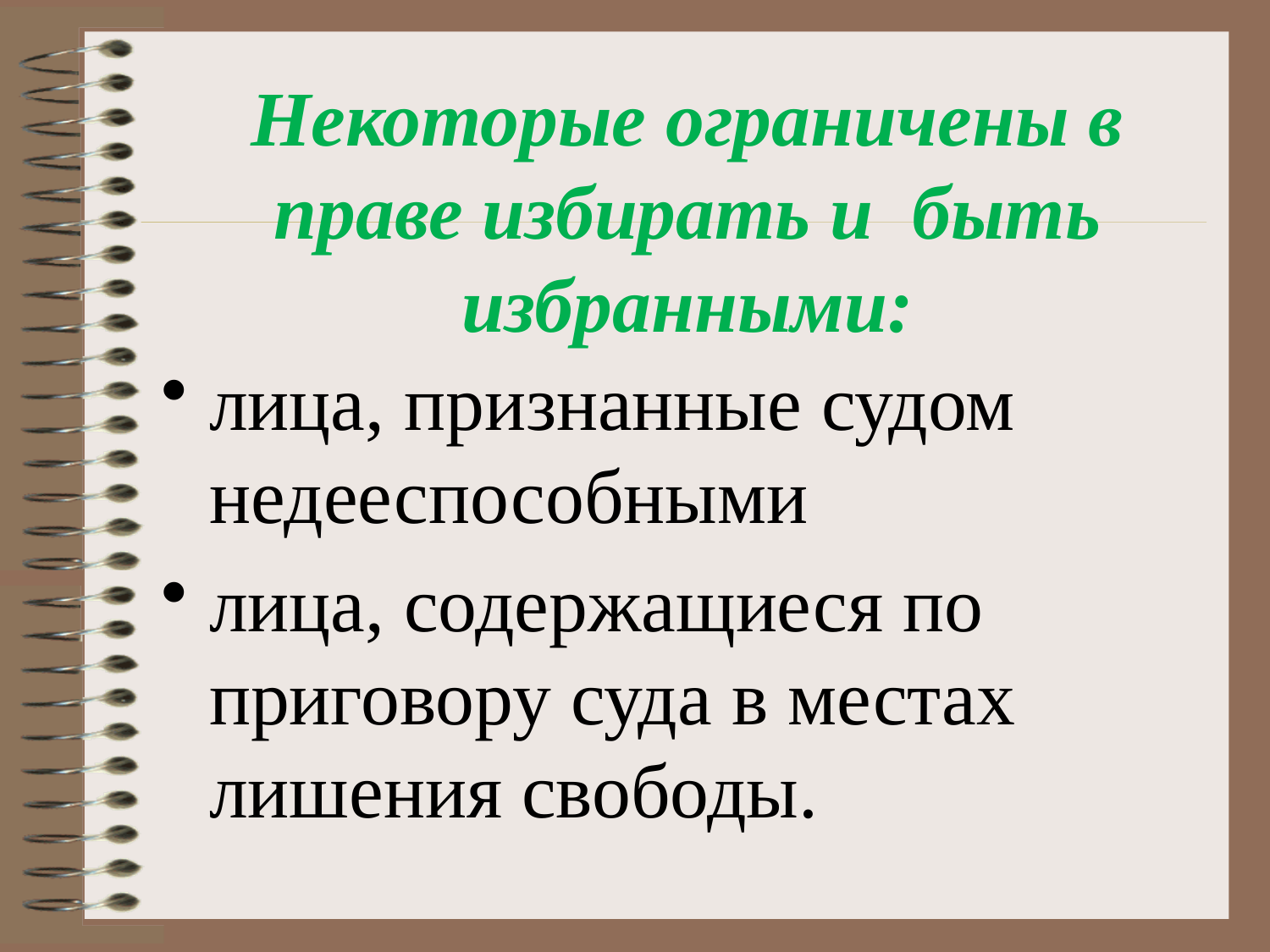

# Некоторые ограничены в праве избирать и  быть избранными:

лица, признанные судом недееспособными
лица, содержащиеся по приговору суда в местах лишения свободы.